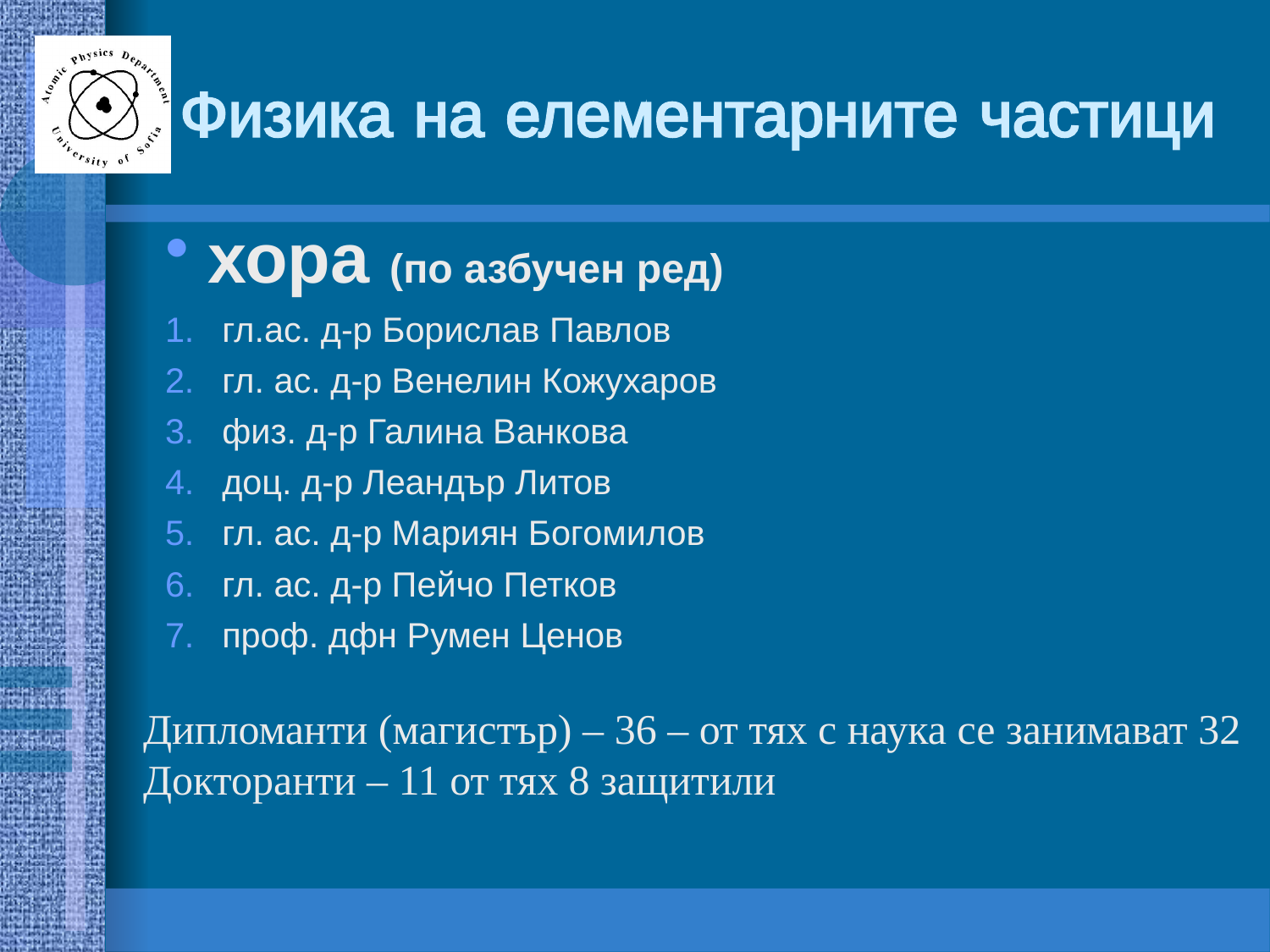

# Физика на елементарните частици
хора (по азбучен ред)
гл.ас. д-р Борислав Павлов
гл. ас. д-р Венелин Кожухаров
физ. д-р Галина Ванкова
доц. д-р Леандър Литов
гл. ас. д-р Мариян Богомилов
гл. ас. д-р Пейчо Петков
проф. дфн Румен Ценов

Дипломанти (магистър) – 36 – от тях с наука се занимават 32
Докторанти – 11 от тях 8 защитили